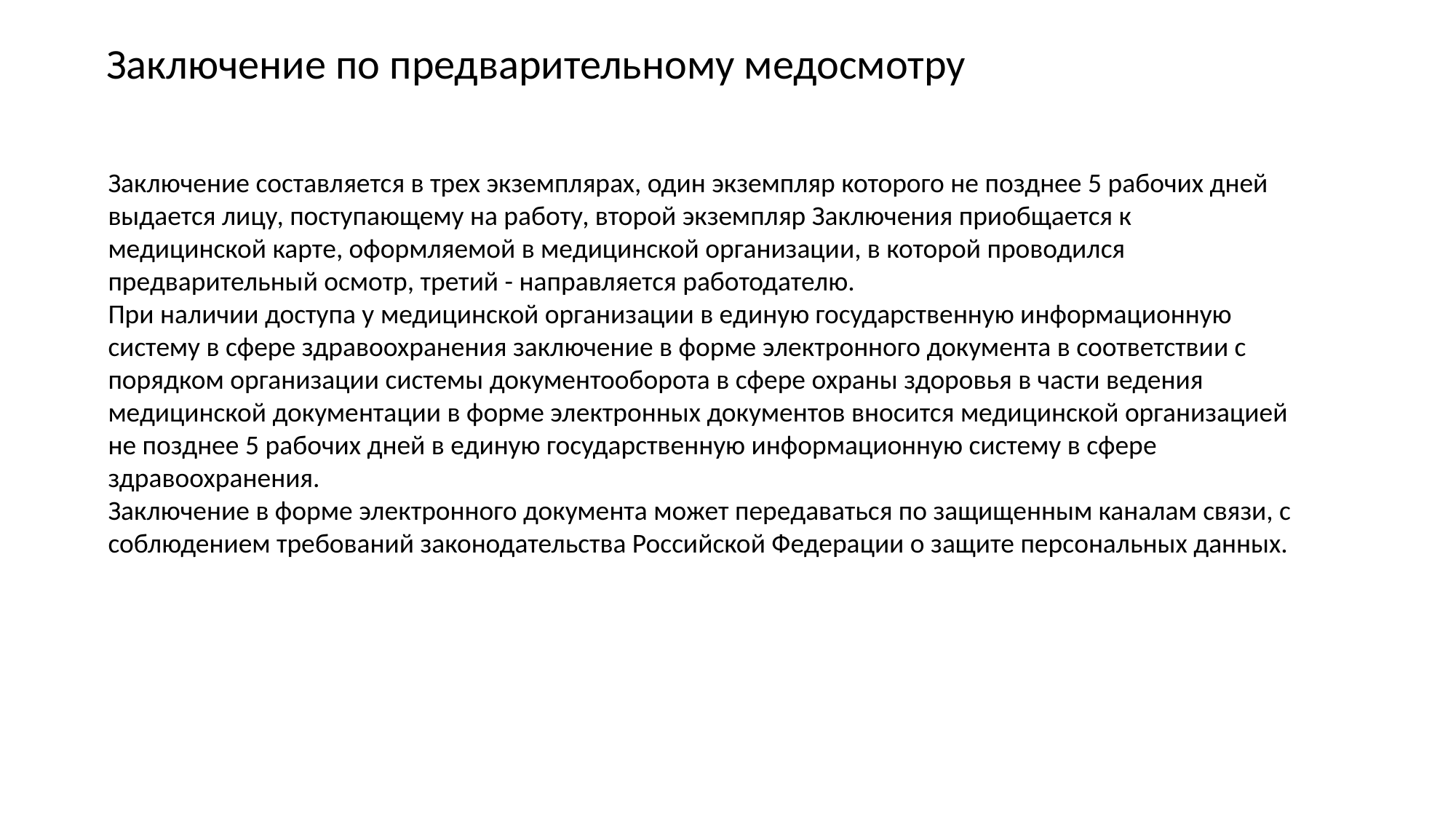

Заключение по предварительному медосмотру
Заключение составляется в трех экземплярах, один экземпляр которого не позднее 5 рабочих дней выдается лицу, поступающему на работу, второй экземпляр Заключения приобщается к медицинской карте, оформляемой в медицинской организации, в которой проводился предварительный осмотр, третий - направляется работодателю.
При наличии доступа у медицинской организации в единую государственную информационную систему в сфере здравоохранения заключение в форме электронного документа в соответствии с порядком организации системы документооборота в сфере охраны здоровья в части ведения медицинской документации в форме электронных документов вносится медицинской организацией не позднее 5 рабочих дней в единую государственную информационную систему в сфере здравоохранения.
Заключение в форме электронного документа может передаваться по защищенным каналам связи, с соблюдением требований законодательства Российской Федерации о защите персональных данных.